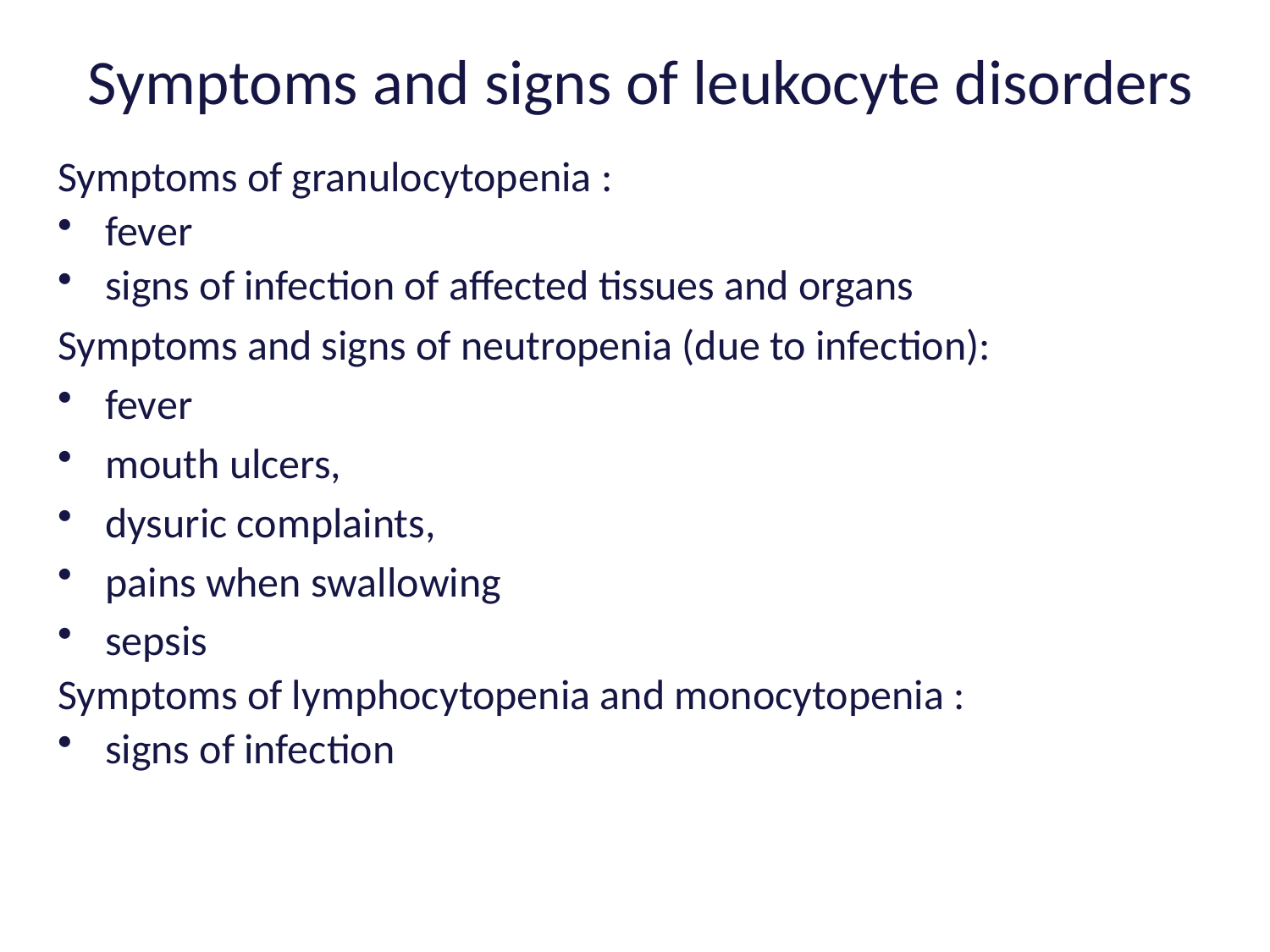

# Symptoms and signs of leukocyte disorders
Symptoms of granulocytopenia :
fever
signs of infection of affected tissues and organs
Symptoms and signs of neutropenia (due to infection):
fever
mouth ulcers,
dysuric complaints,
pains when swallowing
sepsis
Symptoms of lymphocytopenia and monocytopenia :
signs of infection